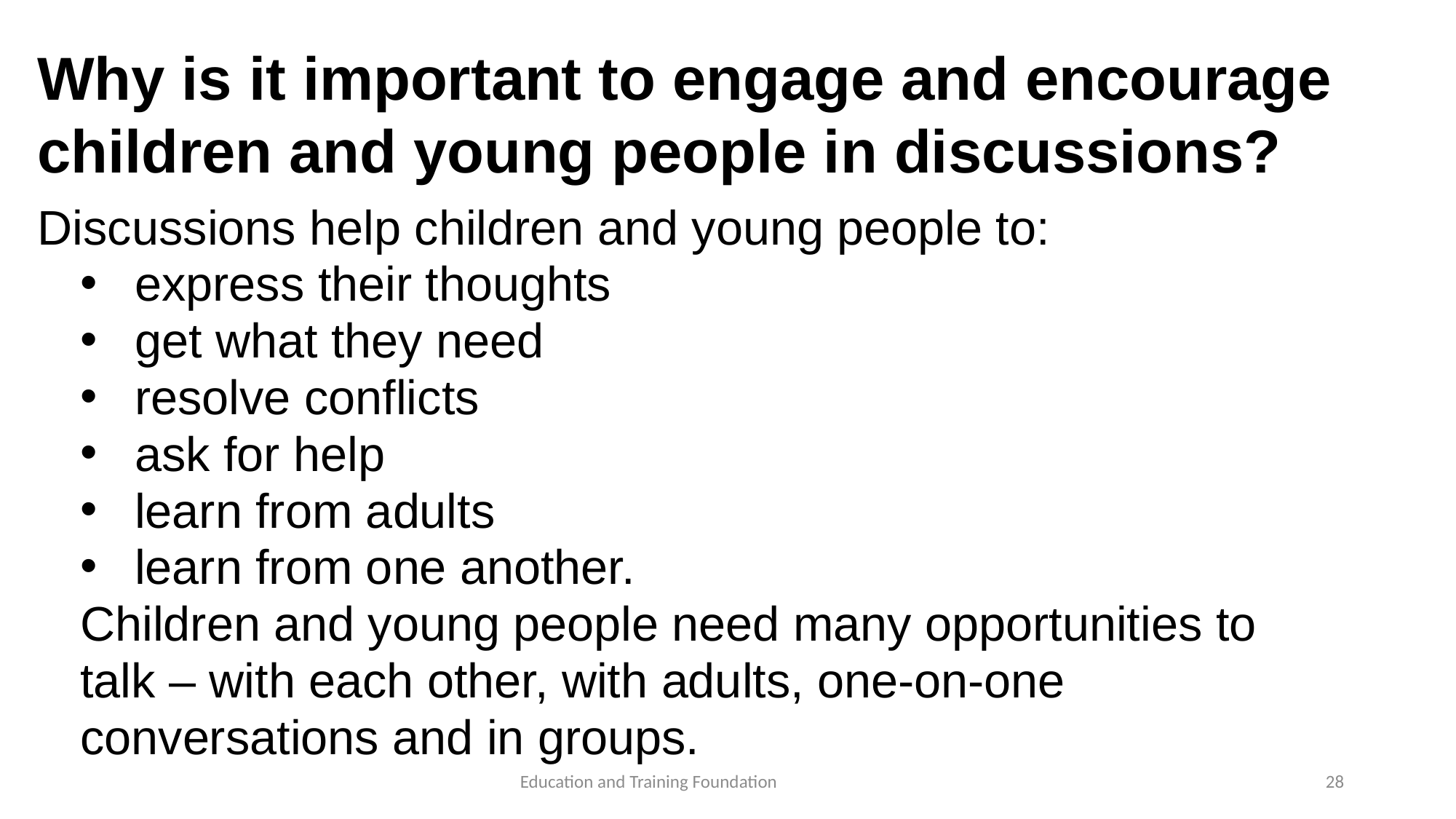

# Why is it important to engage and encourage children and young people in discussions?
Discussions help children and young people to:
express their thoughts
get what they need
resolve conflicts
ask for help
learn from adults
learn from one another.
Children and young people need many opportunities to talk – with each other, with adults, one-on-one conversations and in groups.

28
Education and Training Foundation